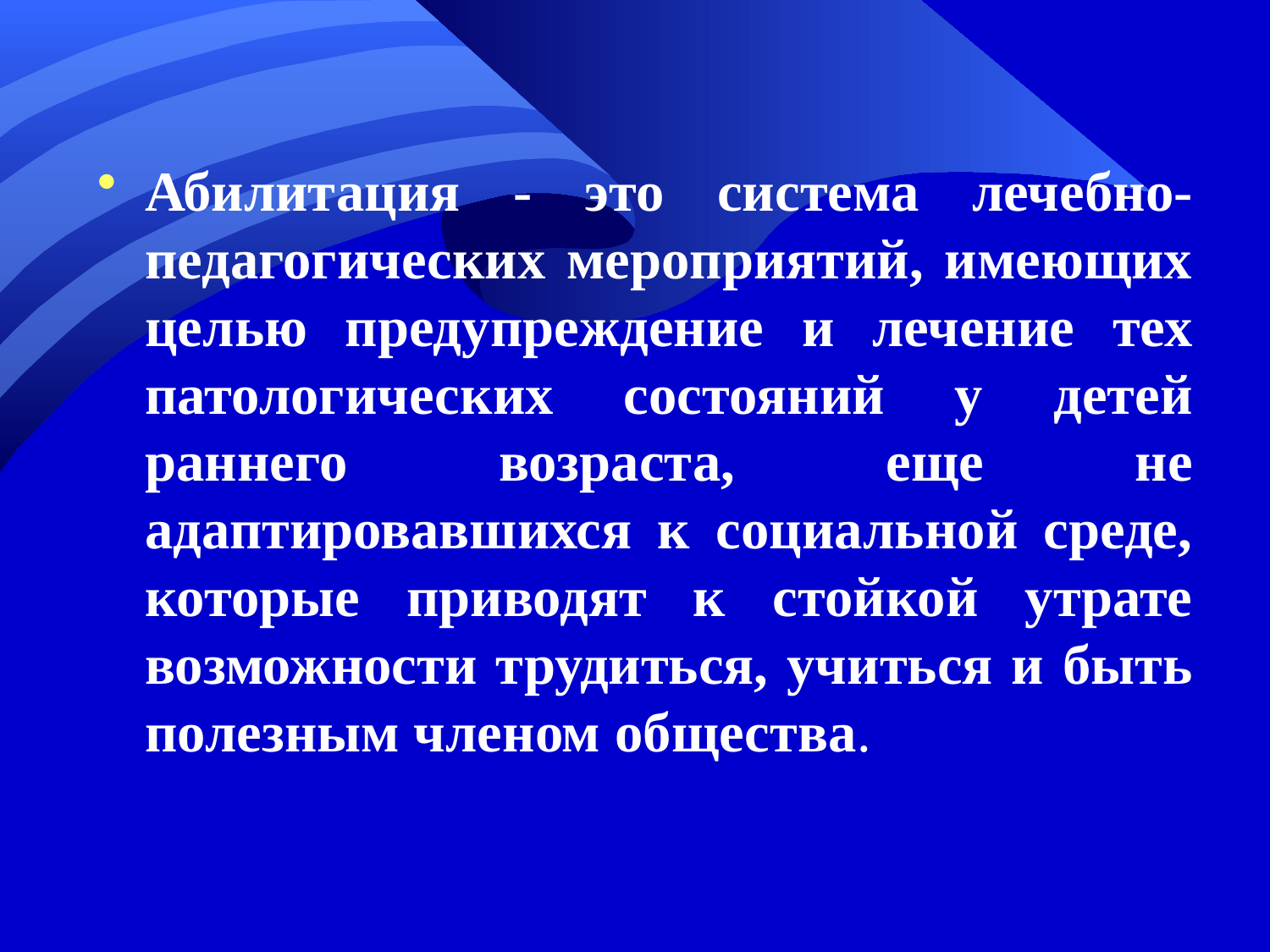

#
Абилитация - это система лечебно-педагогических мероприятий, имеющих целью предупреждение и лечение тех патологических состояний у детей раннего возраста, еще не адаптировавшихся к социальной среде, которые приводят к стойкой утрате возможности трудиться, учиться и быть полезным членом общества.